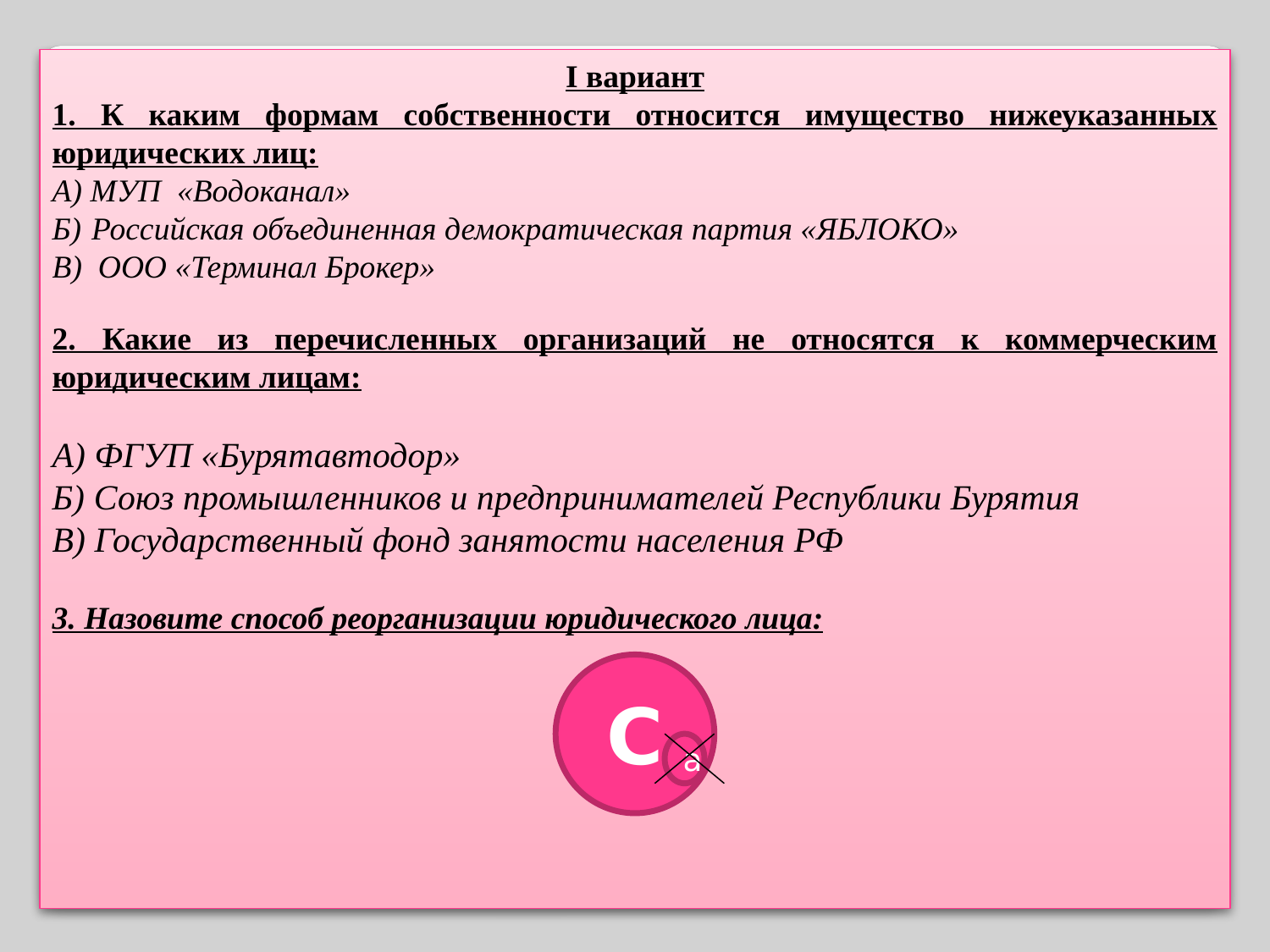

I вариант
1. К каким формам собственности относится имущество нижеуказанных юридических лиц:
А) МУП  «Водоканал»
Б) Российская объединенная демократическая партия «ЯБЛОКО»
В)  ООО «Терминал Брокер»

2. Какие из перечисленных организаций не относятся к коммерческим юридическим лицам:

А) ФГУП «Бурятавтодор»
Б) Союз промышленников и предпринимателей Республики Бурятия
В) Государственный фонд занятости населения РФ

3. Назовите способ реорганизации юридического лица:

С
а